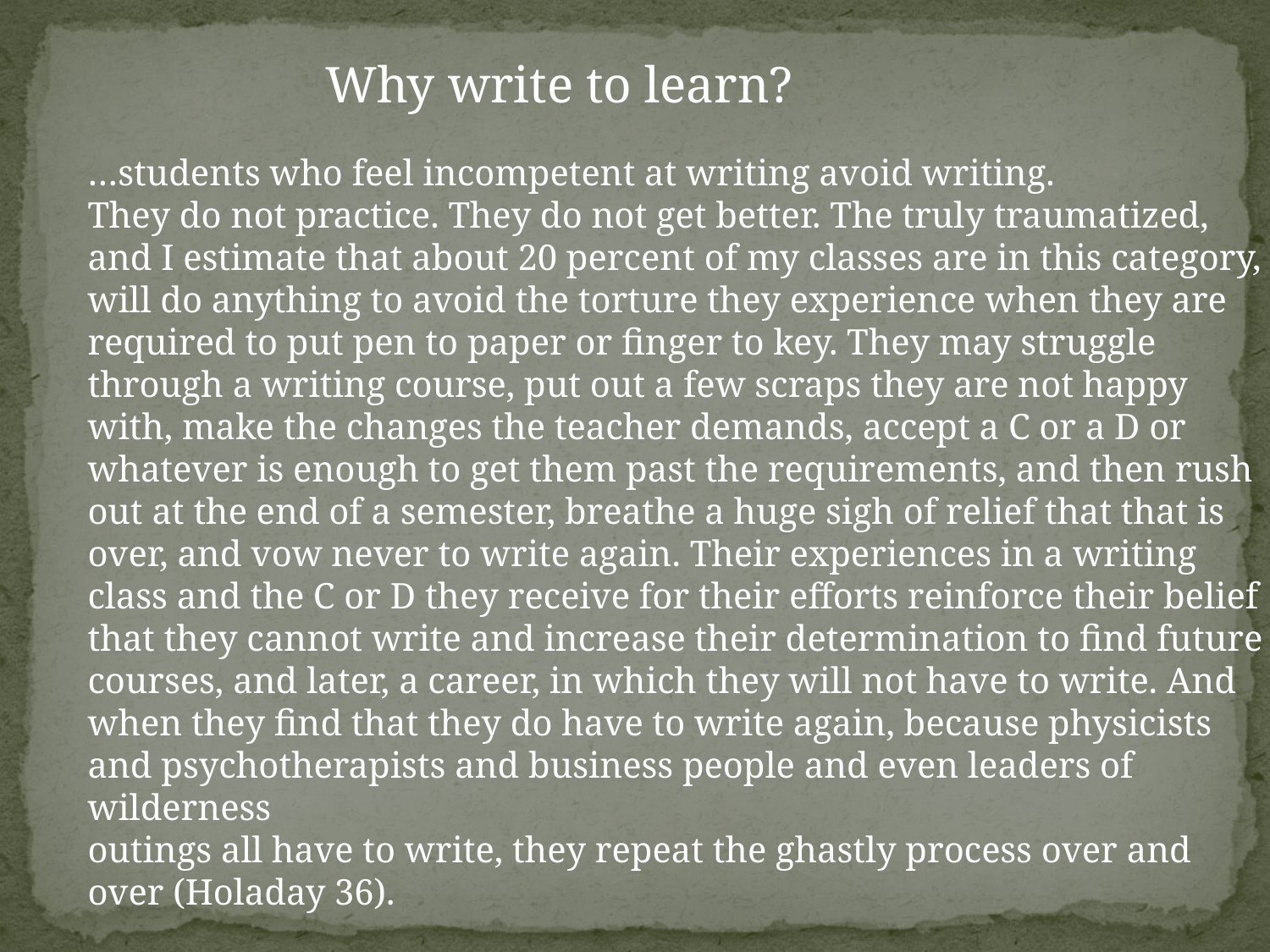

Why write to learn?
…students who feel incompetent at writing avoid writing.
They do not practice. They do not get better. The truly traumatized,
and I estimate that about 20 percent of my classes are in this category,
will do anything to avoid the torture they experience when they are
required to put pen to paper or finger to key. They may struggle
through a writing course, put out a few scraps they are not happy
with, make the changes the teacher demands, accept a C or a D or
whatever is enough to get them past the requirements, and then rush
out at the end of a semester, breathe a huge sigh of relief that that is
over, and vow never to write again. Their experiences in a writing
class and the C or D they receive for their efforts reinforce their belief
that they cannot write and increase their determination to find future
courses, and later, a career, in which they will not have to write. And
when they find that they do have to write again, because physicists
and psychotherapists and business people and even leaders of wilderness
outings all have to write, they repeat the ghastly process over and
over (Holaday 36).